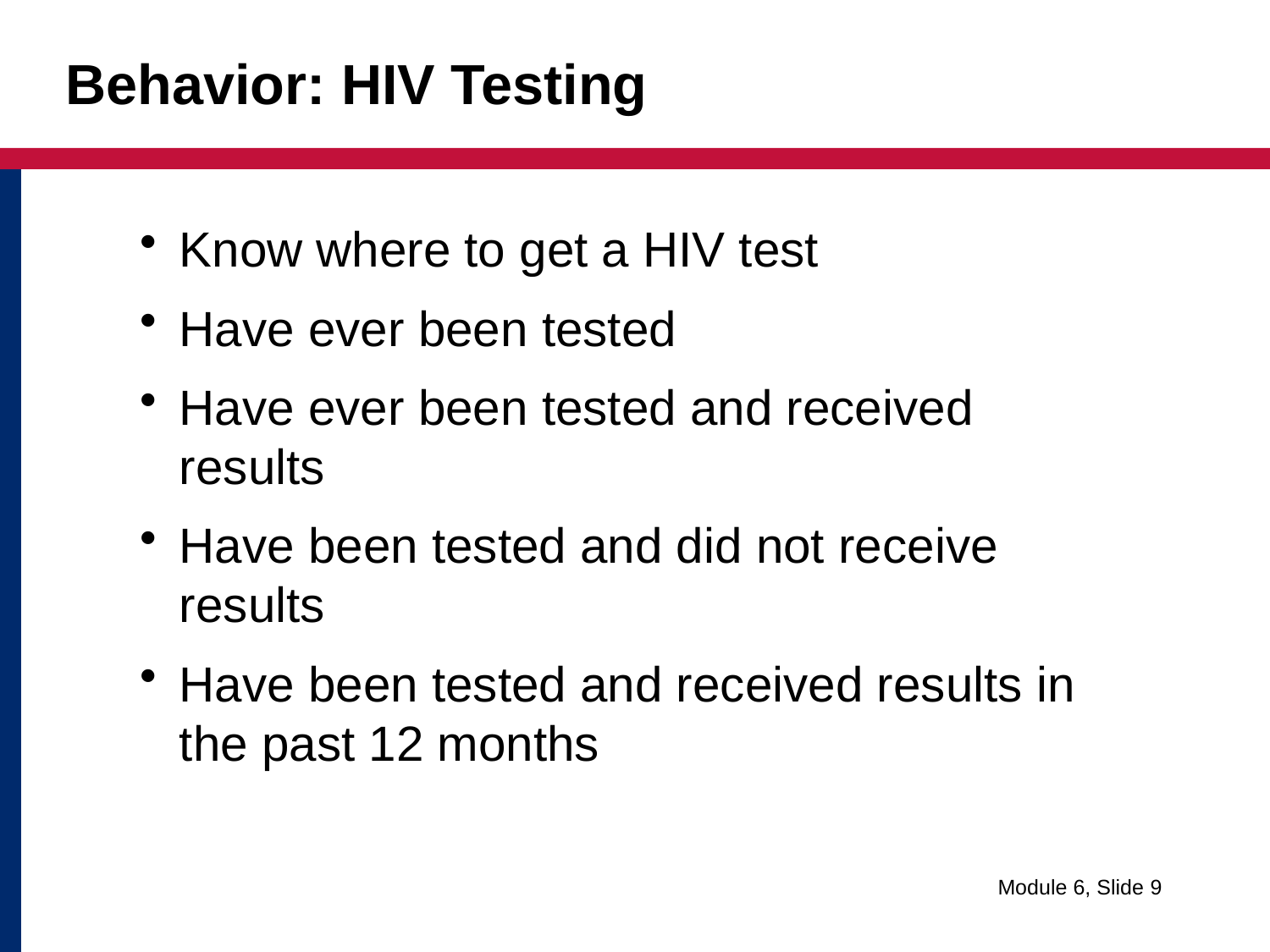

# Behavior: HIV Testing
Know where to get a HIV test
Have ever been tested
Have ever been tested and received results
Have been tested and did not receive results
Have been tested and received results in the past 12 months
Module 6, Slide 9